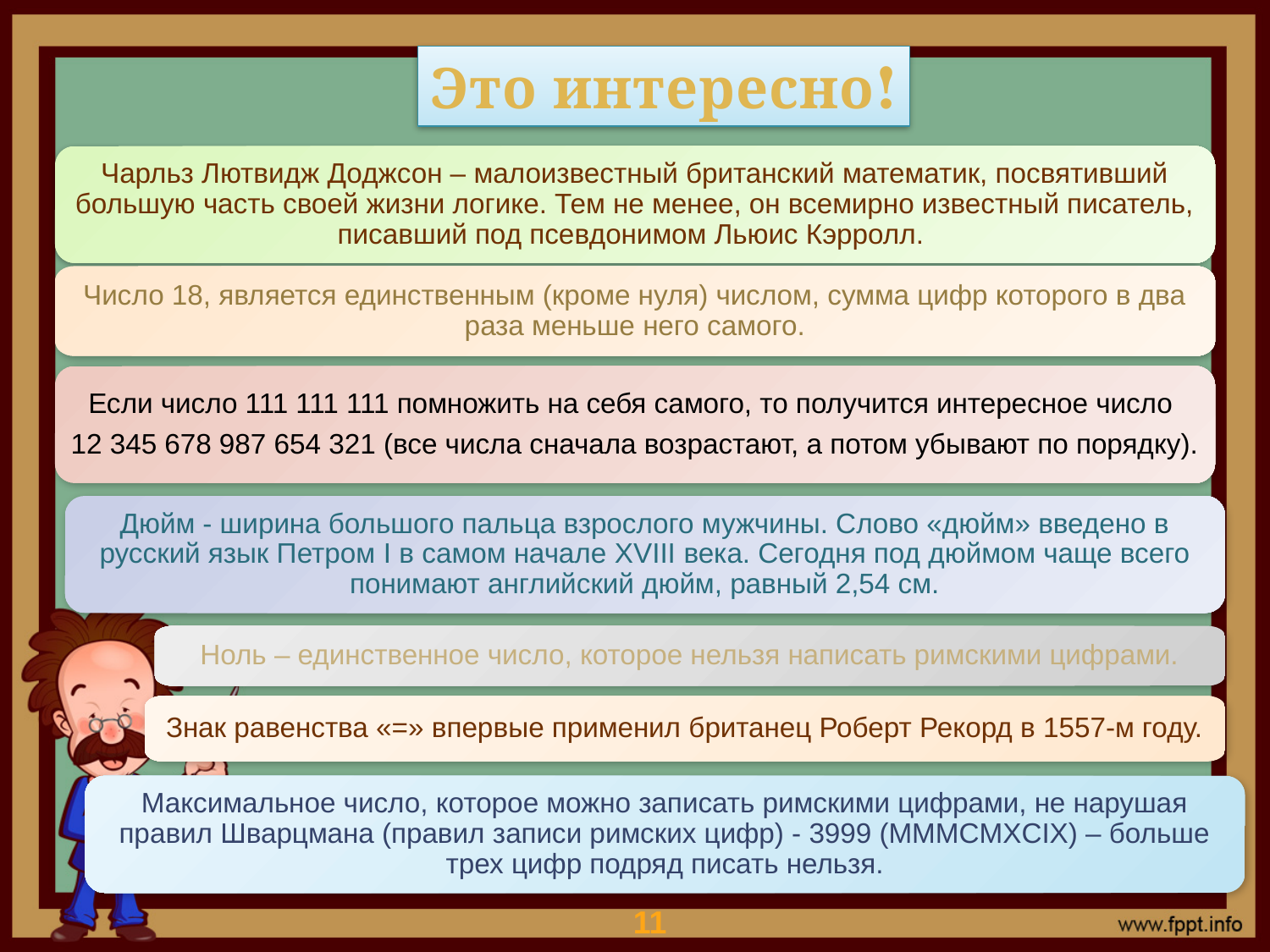

Это интересно!
Чарльз Лютвидж Доджсон – малоизвестный британский математик, посвятивший большую часть своей жизни логике. Тем не менее, он всемирно известный писатель, писавший под псевдонимом Льюис Кэрролл.
Число 18, является единственным (кроме нуля) числом, сумма цифр которого в два раза меньше него самого.
Если число 111 111 111 помножить на себя самого, то получится интересное число
12 345 678 987 654 321 (все числа сначала возрастают, а потом убывают по порядку).
Дюйм - ширина большого пальца взрослого мужчины. Слово «дюйм» введено в русский язык Петром I в самом начале XVIII века. Сегодня под дюймом чаще всего понимают английский дюйм, равный 2,54 см.
Ноль – единственное число, которое нельзя написать римскими цифрами.
Знак равенства «=» впервые применил британец Роберт Рекорд в 1557-м году.
Максимальное число, которое можно записать римскими цифрами, не нарушая правил Шварцмана (правил записи римских цифр) - 3999 (MMMCMXCIX) – больше трех цифр подряд писать нельзя.
11